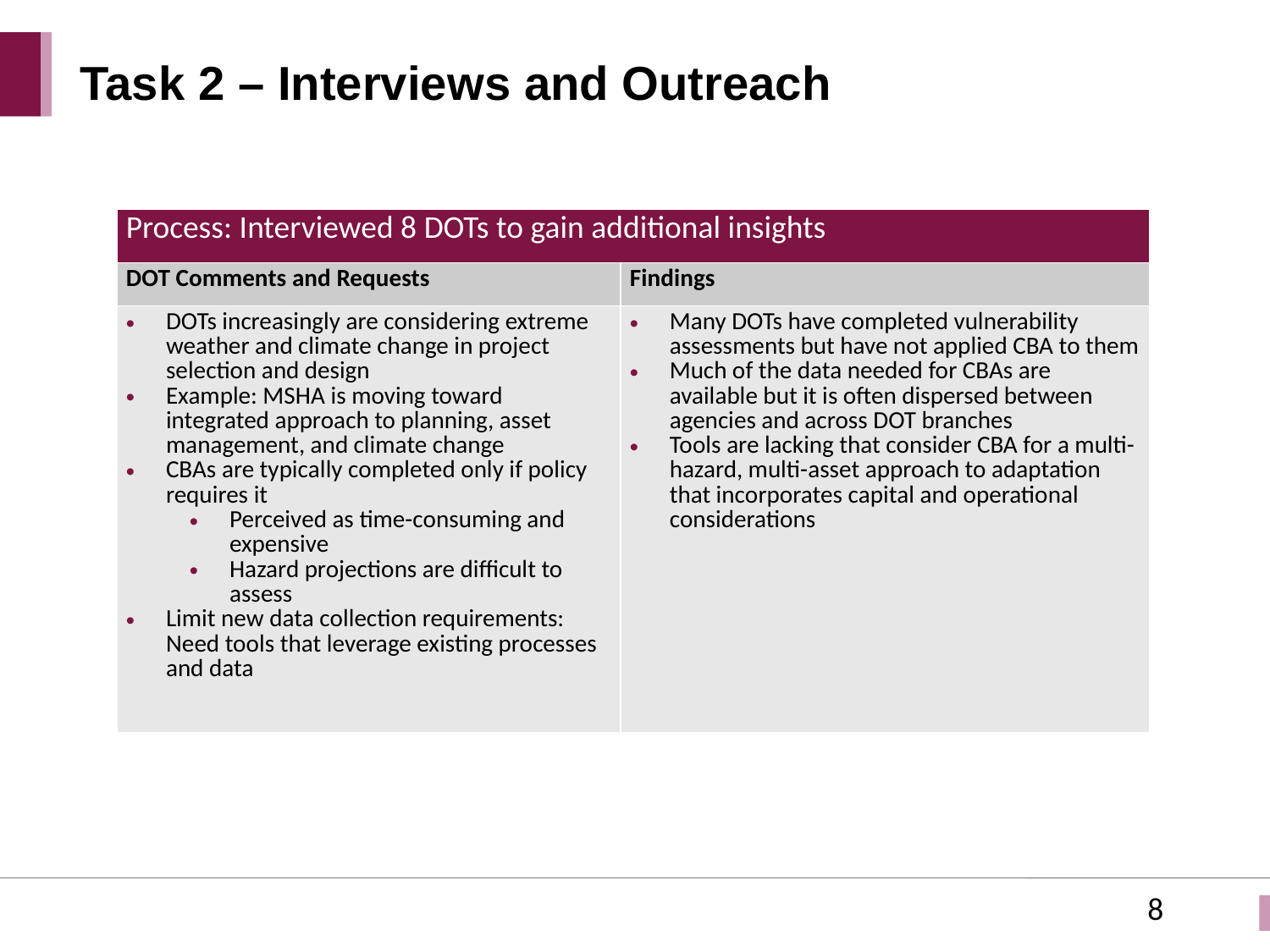

# Task 2 – Interviews and Outreach
| Process: Interviewed 8 DOTs to gain additional insights |  |
| --- | --- |
| DOT Comments and Requests | Findings |
| DOTs increasingly are considering extreme weather and climate change in project selection and design Example: MSHA is moving toward integrated approach to planning, asset management, and climate change CBAs are typically completed only if policy requires it Perceived as time-consuming and expensive Hazard projections are difficult to assess Limit new data collection requirements: Need tools that leverage existing processes and data | Many DOTs have completed vulnerability assessments but have not applied CBA to them Much of the data needed for CBAs are available but it is often dispersed between agencies and across DOT branches Tools are lacking that consider CBA for a multi-hazard, multi-asset approach to adaptation that incorporates capital and operational considerations |
	8